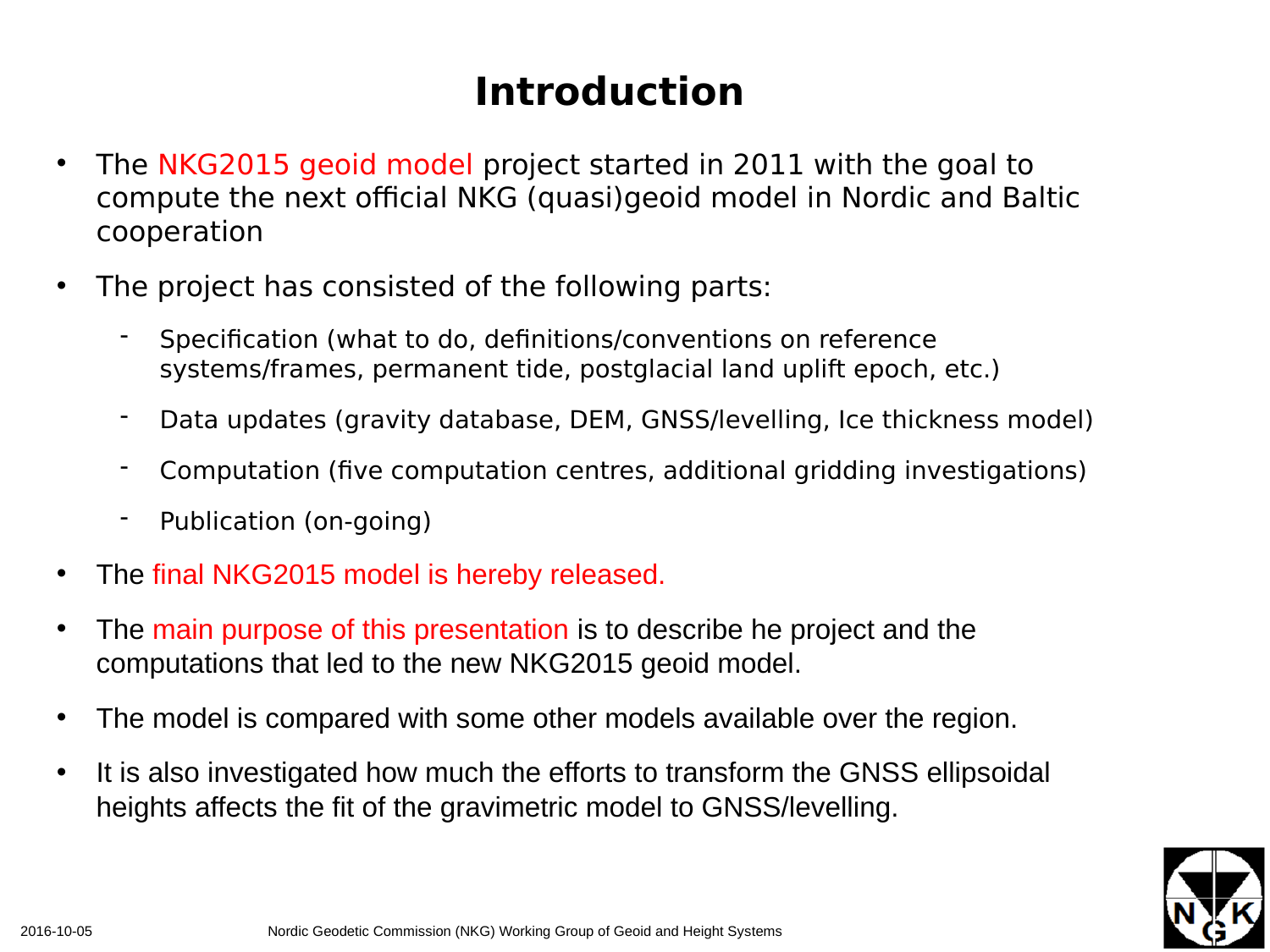

Introduction
The NKG2015 geoid model project started in 2011 with the goal to compute the next official NKG (quasi)geoid model in Nordic and Baltic cooperation
The project has consisted of the following parts:
Specification (what to do, definitions/conventions on reference systems/frames, permanent tide, postglacial land uplift epoch, etc.)
Data updates (gravity database, DEM, GNSS/levelling, Ice thickness model)
Computation (five computation centres, additional gridding investigations)
Publication (on-going)
The final NKG2015 model is hereby released.
The main purpose of this presentation is to describe he project and the computations that led to the new NKG2015 geoid model.
The model is compared with some other models available over the region.
It is also investigated how much the efforts to transform the GNSS ellipsoidal heights affects the fit of the gravimetric model to GNSS/levelling.